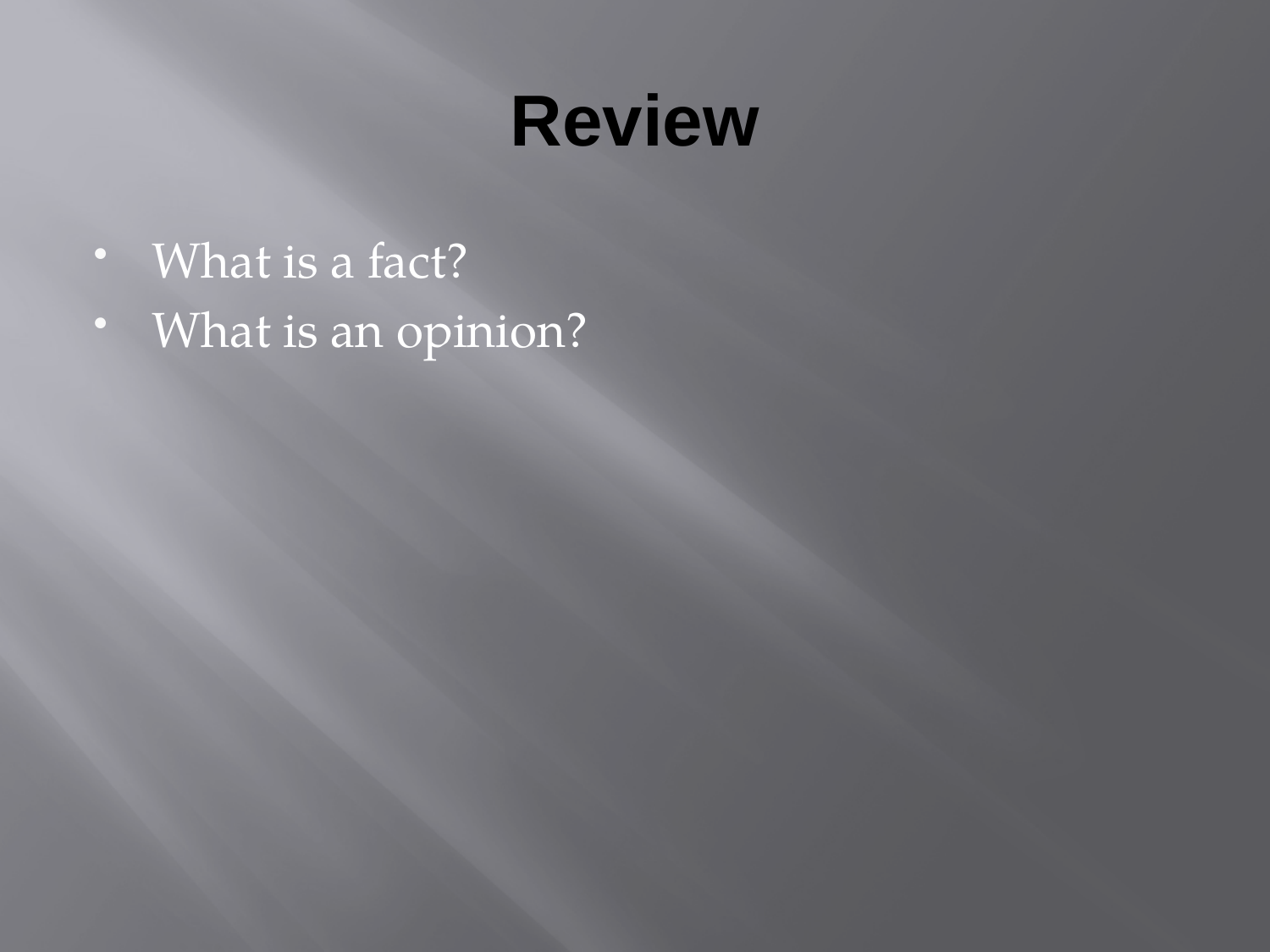

# Review
What is a fact?
What is an opinion?